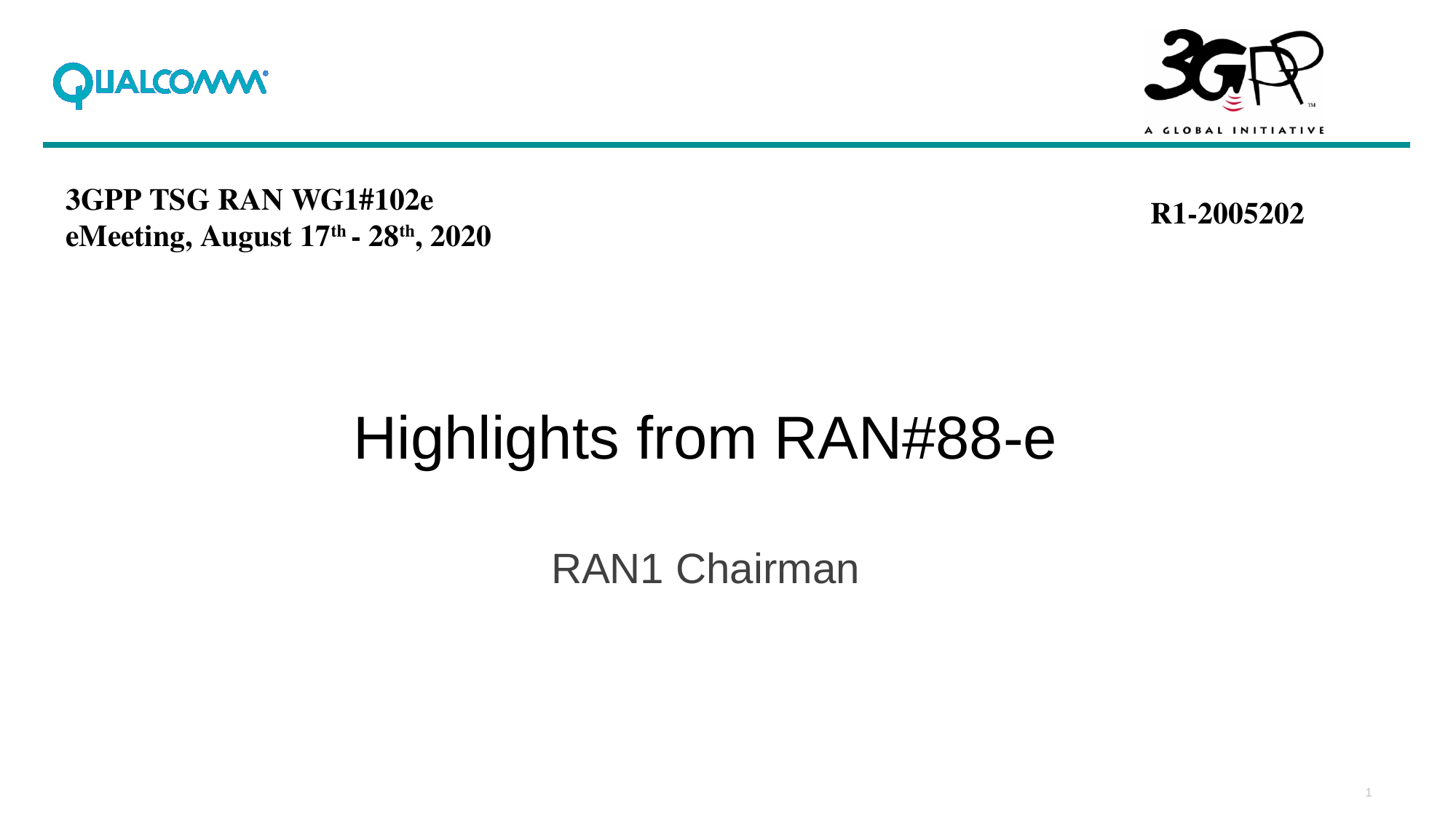

3GPP TSG RAN WG1#102e
eMeeting, August 17th - 28th, 2020
R1-2005202
Highlights from RAN#88-e

RAN1 Chairman